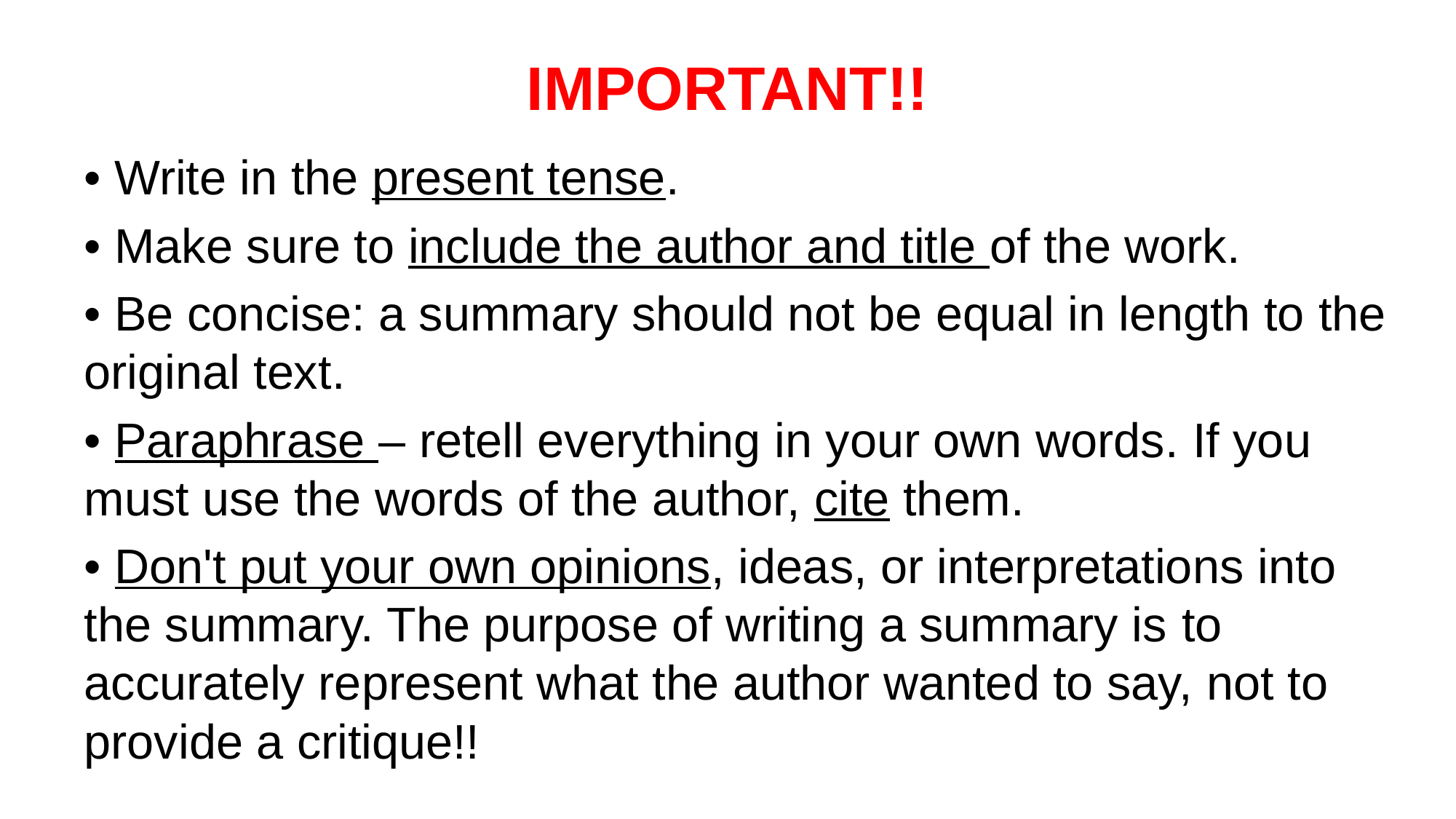

# IMPORTANT!!
• Write in the present tense.
• Make sure to include the author and title of the work.
• Be concise: a summary should not be equal in length to the original text.
• Paraphrase – retell everything in your own words. If you must use the words of the author, cite them.
• Don't put your own opinions, ideas, or interpretations into the summary. The purpose of writing a summary is to accurately represent what the author wanted to say, not to provide a critique!!